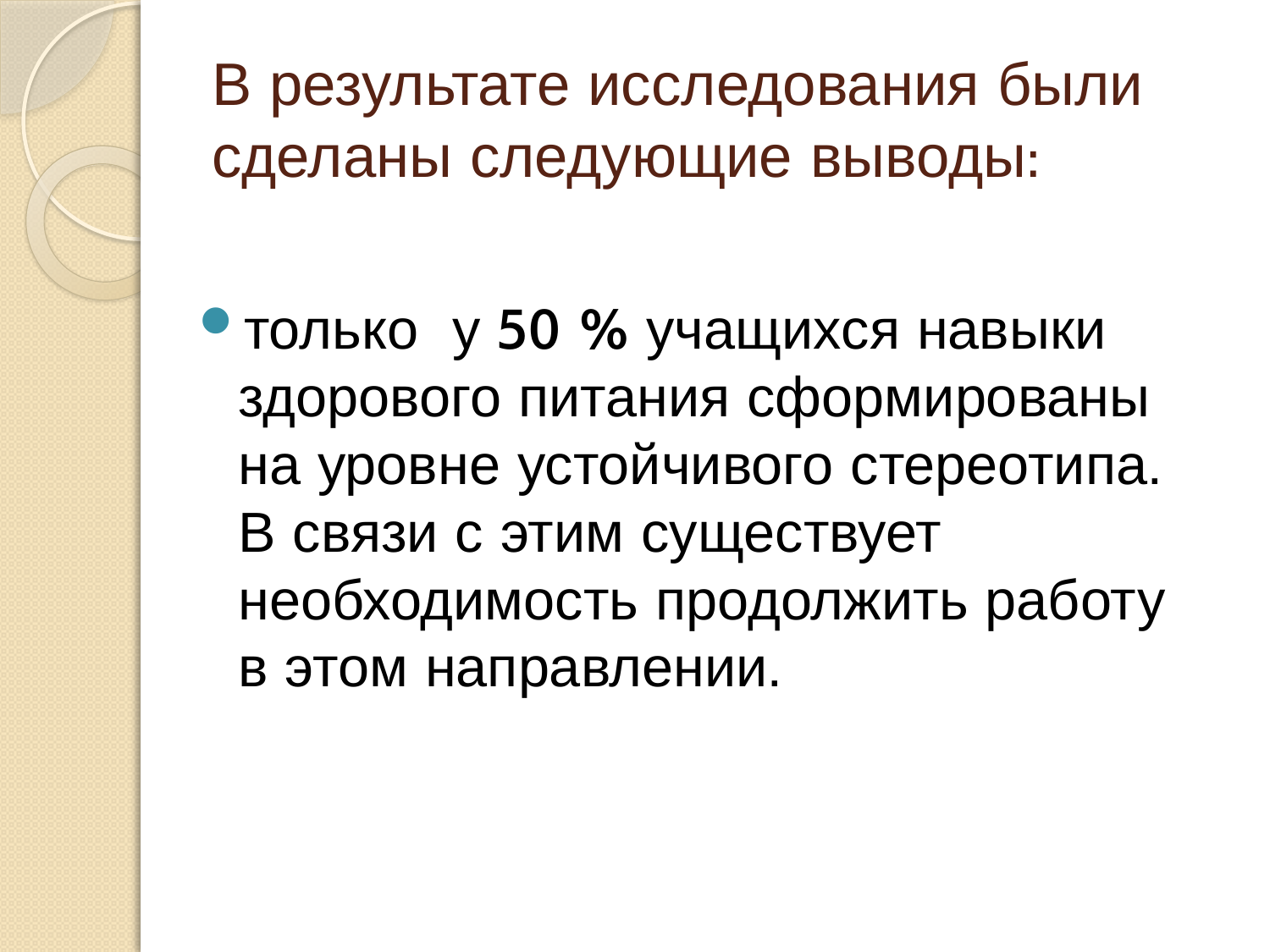

# В результате исследования были сделаны следующие выводы:
только  у 50 % учащихся навыки  здорового питания сформированы на уровне устойчивого стереотипа. В связи с этим существует необходимость продолжить работу в этом направлении.